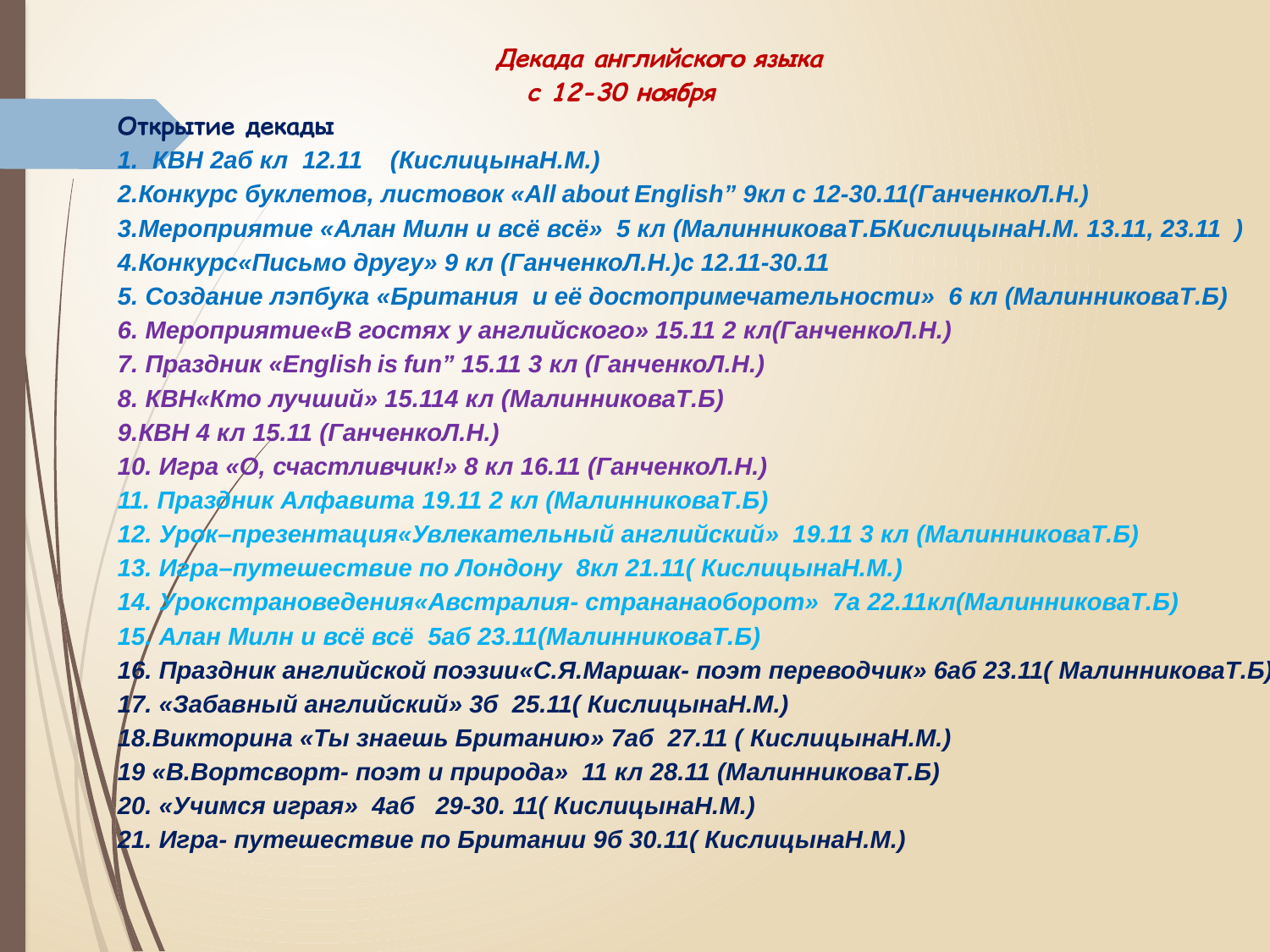

# Декада английского языка с 12-30 ноября Открытие декады 1.  КВН 2аб кл  12.11    (КислицынаН.М.) 2.Конкурс буклетов, листовок «All about English” 9кл с 12-30.11(ГанченкоЛ.Н.) 3.Мероприятие «Алан Милн и всё всё»  5 кл (МалинниковаТ.БКислицынаН.М. 13.11, 23.11  ) 4.Конкурс«Письмо другу» 9 кл (ГанченкоЛ.Н.)с 12.11-30.11 5. Создание лэпбука «Британия  и её достопримечательности»  6 кл (МалинниковаТ.Б) 6. Мероприятие«В гостях у английского» 15.11 2 кл(ГанченкоЛ.Н.) 7. Праздник «English is fun” 15.11 3 кл (ГанченкоЛ.Н.) 8. КВН«Кто лучший» 15.114 кл (МалинниковаТ.Б) 9.КВН 4 кл 15.11 (ГанченкоЛ.Н.) 10. Игра «О, счастливчик!» 8 кл 16.11 (ГанченкоЛ.Н.) 11. Праздник Алфавита 19.11 2 кл (МалинниковаТ.Б) 12. Урок–презентация«Увлекательный английский»  19.11 3 кл (МалинниковаТ.Б) 13. Игра–путешествие по Лондону  8кл 21.11( КислицынаН.М.) 14. Урокстрановедения«Австралия- странанаоборот»  7а 22.11кл(МалинниковаТ.Б) 15. Алан Милн и всё всё  5аб 23.11(МалинниковаТ.Б) 16. Праздник английской поэзии«С.Я.Маршак- поэт переводчик» 6аб 23.11( МалинниковаТ.Б) 17. «Забавный английский» 3б  25.11( КислицынаН.М.) 18.Викторина «Ты знаешь Британию» 7аб  27.11 ( КислицынаН.М.) 19 «В.Вортсворт- поэт и природа»  11 кл 28.11 (МалинниковаТ.Б) 20. «Учимся играя»  4аб   29-30. 11( КислицынаН.М.) 21. Игра- путешествие по Британии 9б 30.11( КислицынаН.М.)